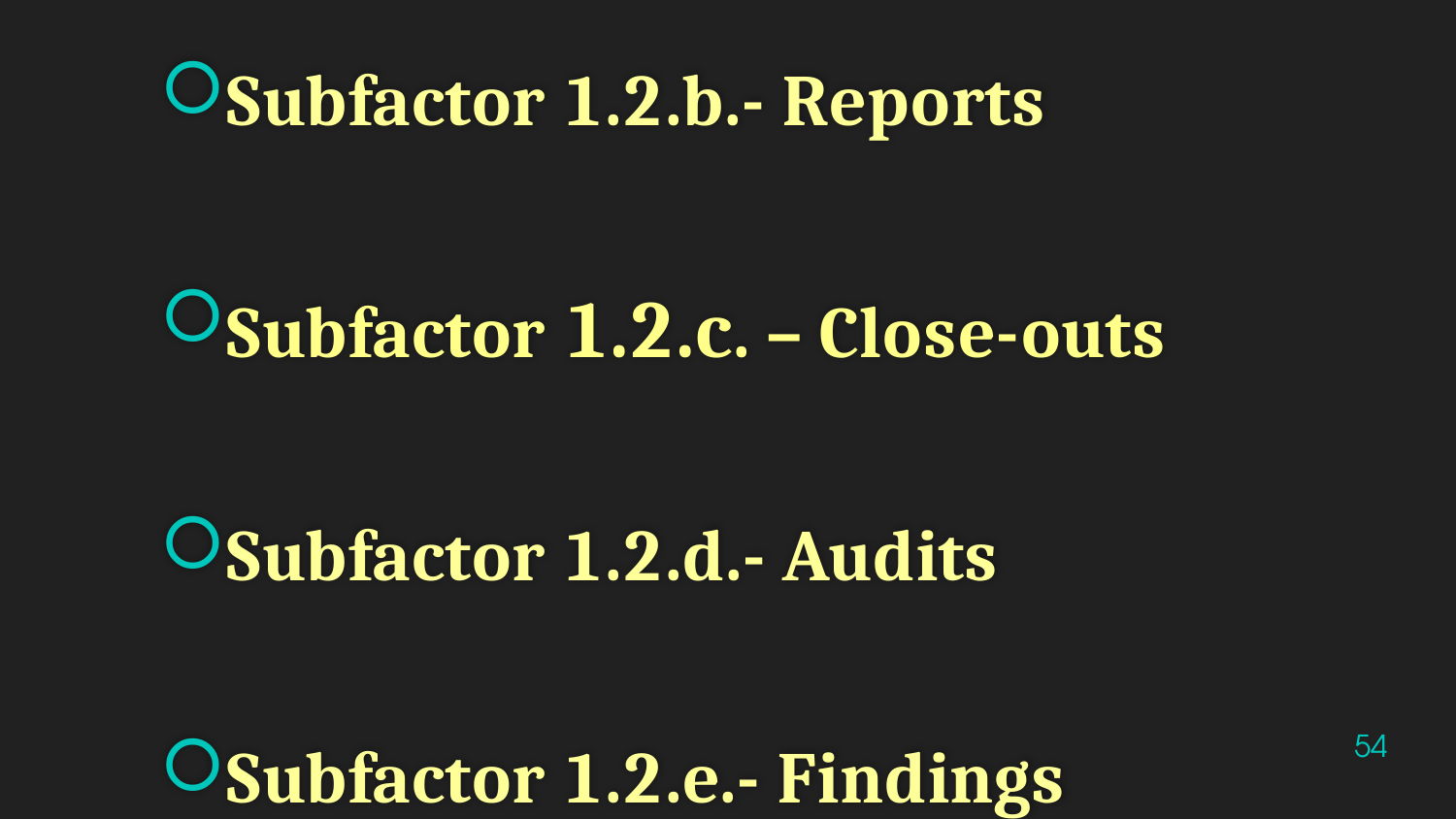

Subfactor 1.2.b.- Reports

Subfactor 1.2.c. – Close-outs

Subfactor 1.2.d.- Audits

Subfactor 1.2.e.- Findings

54